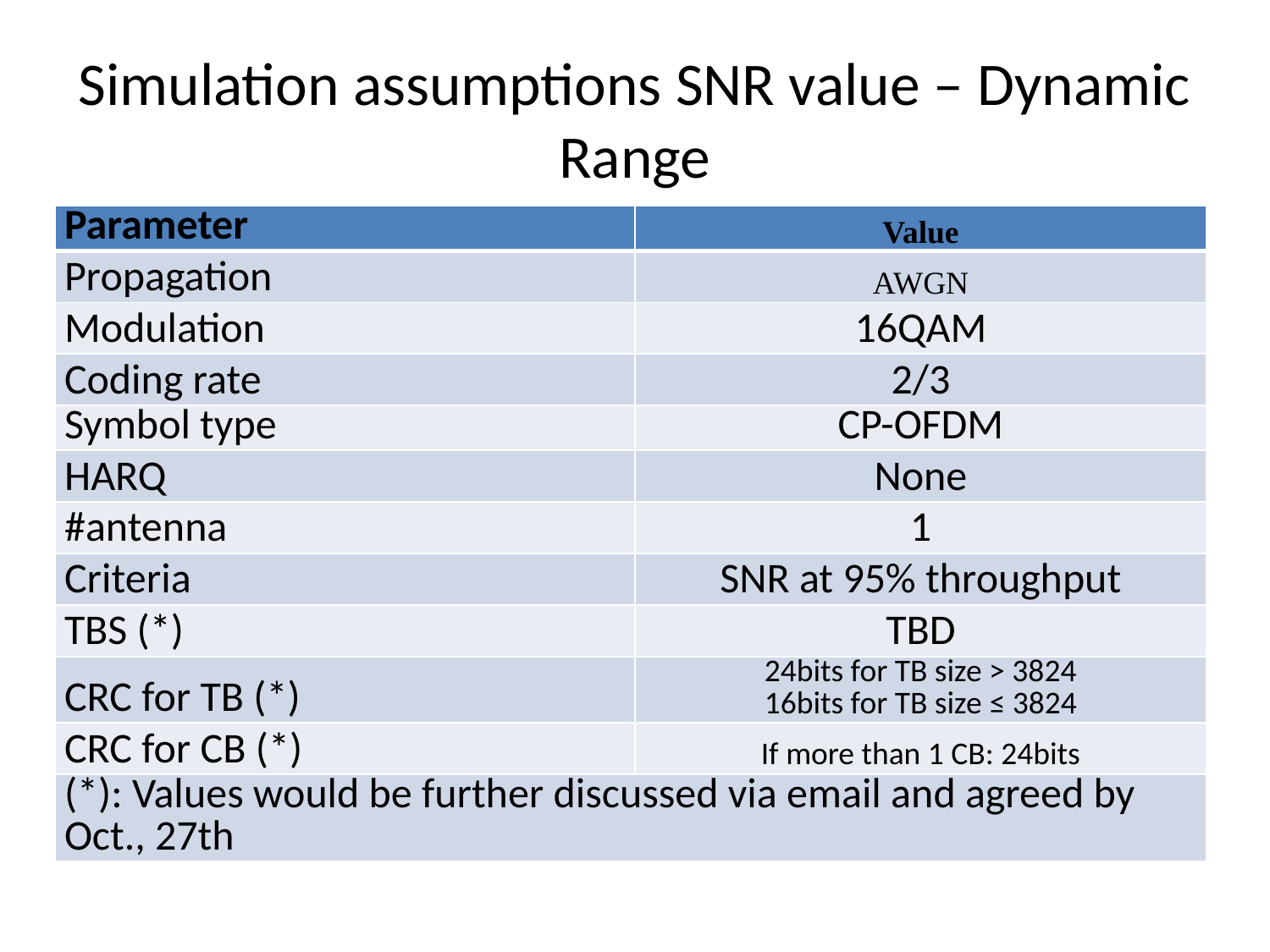

# Simulation assumptions SNR value – Dynamic Range
| Parameter | Value |
| --- | --- |
| Propagation | AWGN |
| Modulation | 16QAM |
| Coding rate | 2/3 |
| Symbol type | CP-OFDM |
| HARQ | None |
| #antenna | 1 |
| Criteria | SNR at 95% throughput |
| TBS (\*) | TBD |
| CRC for TB (\*) | 24bits for TB size > 3824 16bits for TB size ≤ 3824 |
| CRC for CB (\*) | If more than 1 CB: 24bits |
| (\*): Values would be further discussed via email and agreed by Oct., 27th |  |